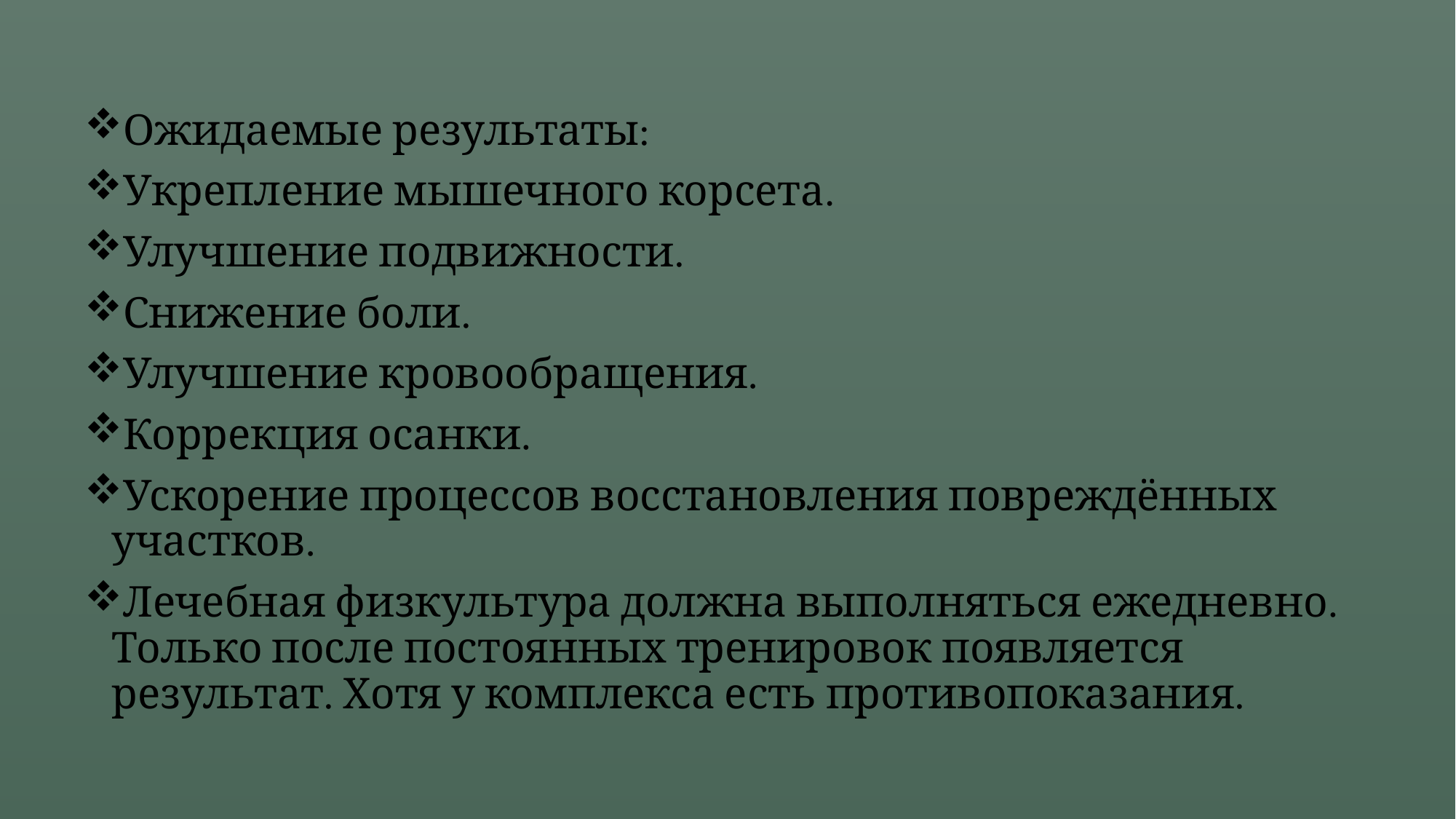

Ожидаемые результаты:
Укрепление мышечного корсета.
Улучшение подвижности.
Снижение боли.
Улучшение кровообращения.
Коррекция осанки.
Ускорение процессов восстановления повреждённых участков.
Лечебная физкультура должна выполняться ежедневно. Только после постоянных тренировок появляется результат. Хотя у комплекса есть противопоказания.